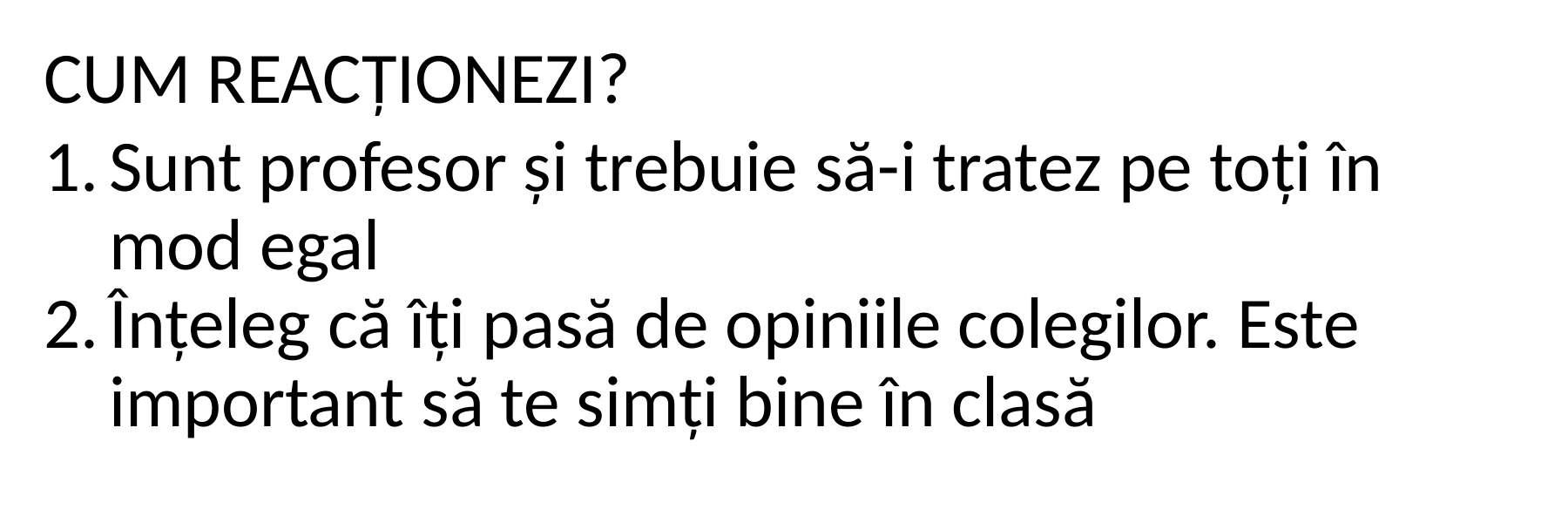

CUM REACȚIONEZI?
Sunt profesor și trebuie să-i tratez pe toți în mod egal
Înțeleg că îți pasă de opiniile colegilor. Este important să te simți bine în clasă